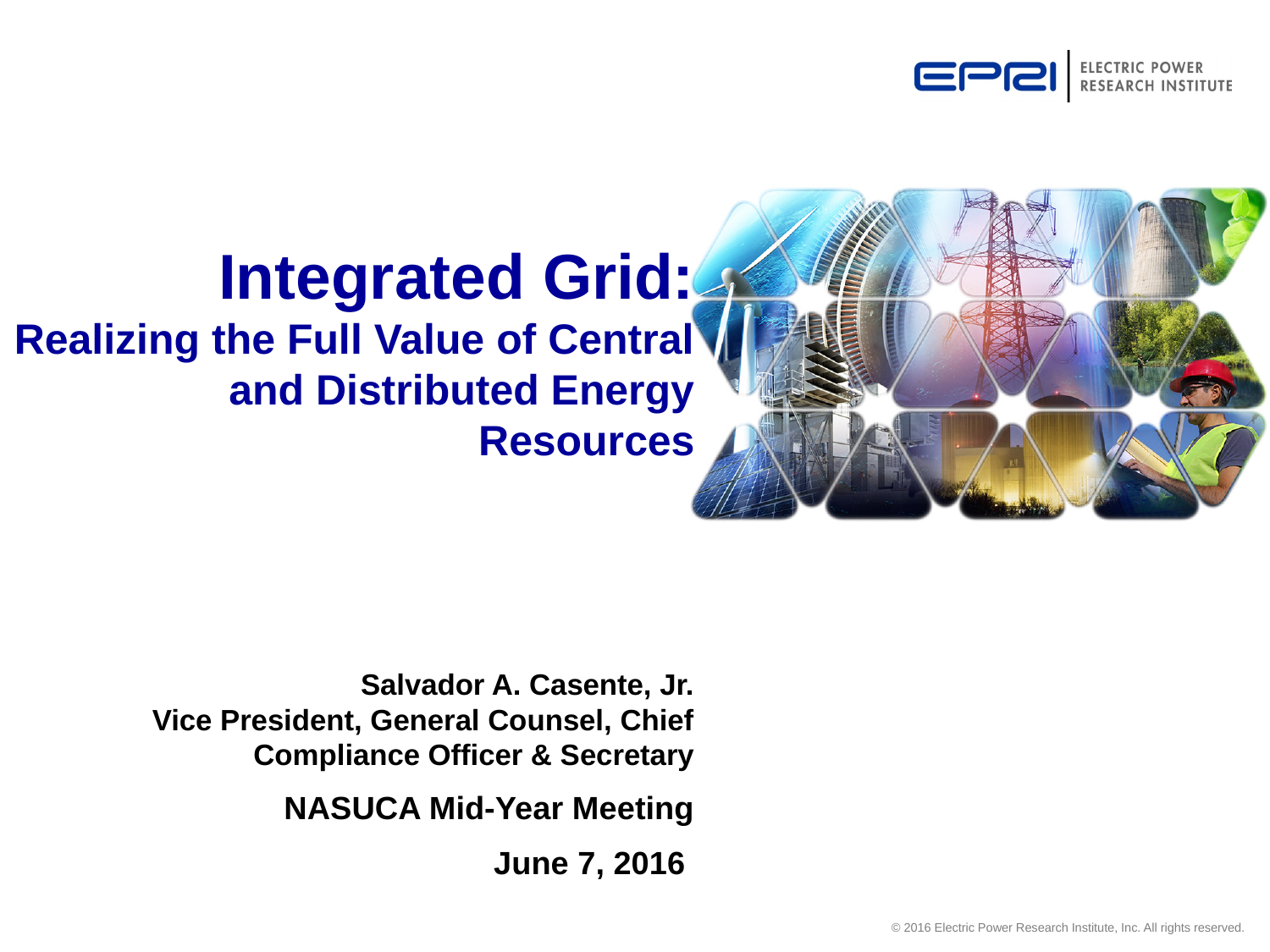

# Integrated Grid: Realizing the Full Value of Central and Distributed Energy Resources
Salvador A. Casente, Jr.
Vice President, General Counsel, Chief Compliance Officer & Secretary
NASUCA Mid-Year Meeting
June 7, 2016